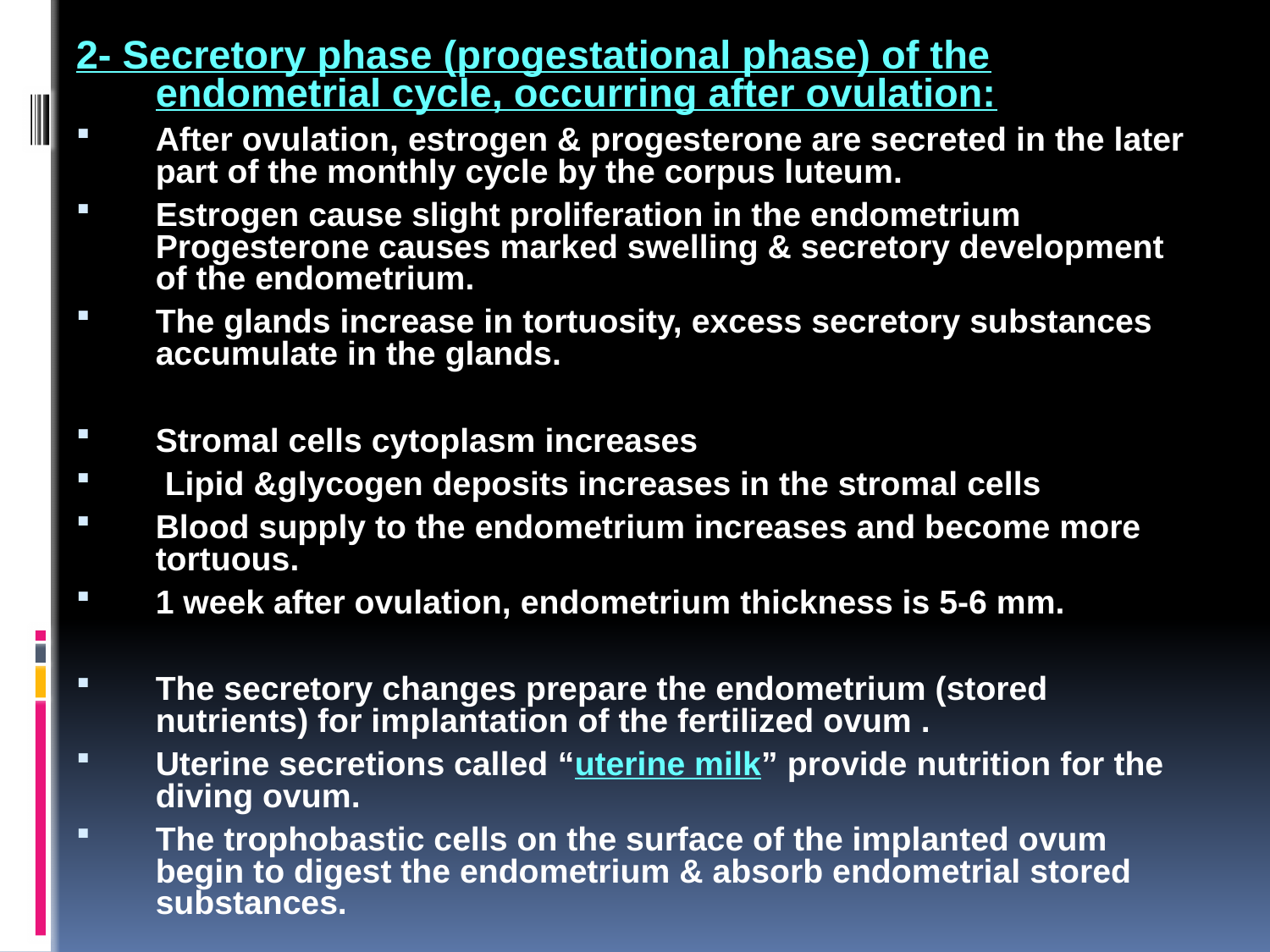

2- Secretory phase (progestational phase) of the endometrial cycle, occurring after ovulation:
After ovulation, estrogen & progesterone are secreted in the later part of the monthly cycle by the corpus luteum.
Estrogen cause slight proliferation in the endometrium
Progesterone causes marked swelling & secretory development of the endometrium.
The glands increase in tortuosity, excess secretory substances accumulate in the glands.

Stromal cells cytoplasm increases
 Lipid &glycogen deposits increases in the stromal cells
Blood supply to the endometrium increases and become more tortuous.
1 week after ovulation, endometrium thickness is 5-6 mm.

The secretory changes prepare the endometrium (stored nutrients) for implantation of the fertilized ovum .
Uterine secretions called “uterine milk” provide nutrition for the diving ovum.
The trophobastic cells on the surface of the implanted ovum begin to digest the endometrium & absorb endometrial stored substances.